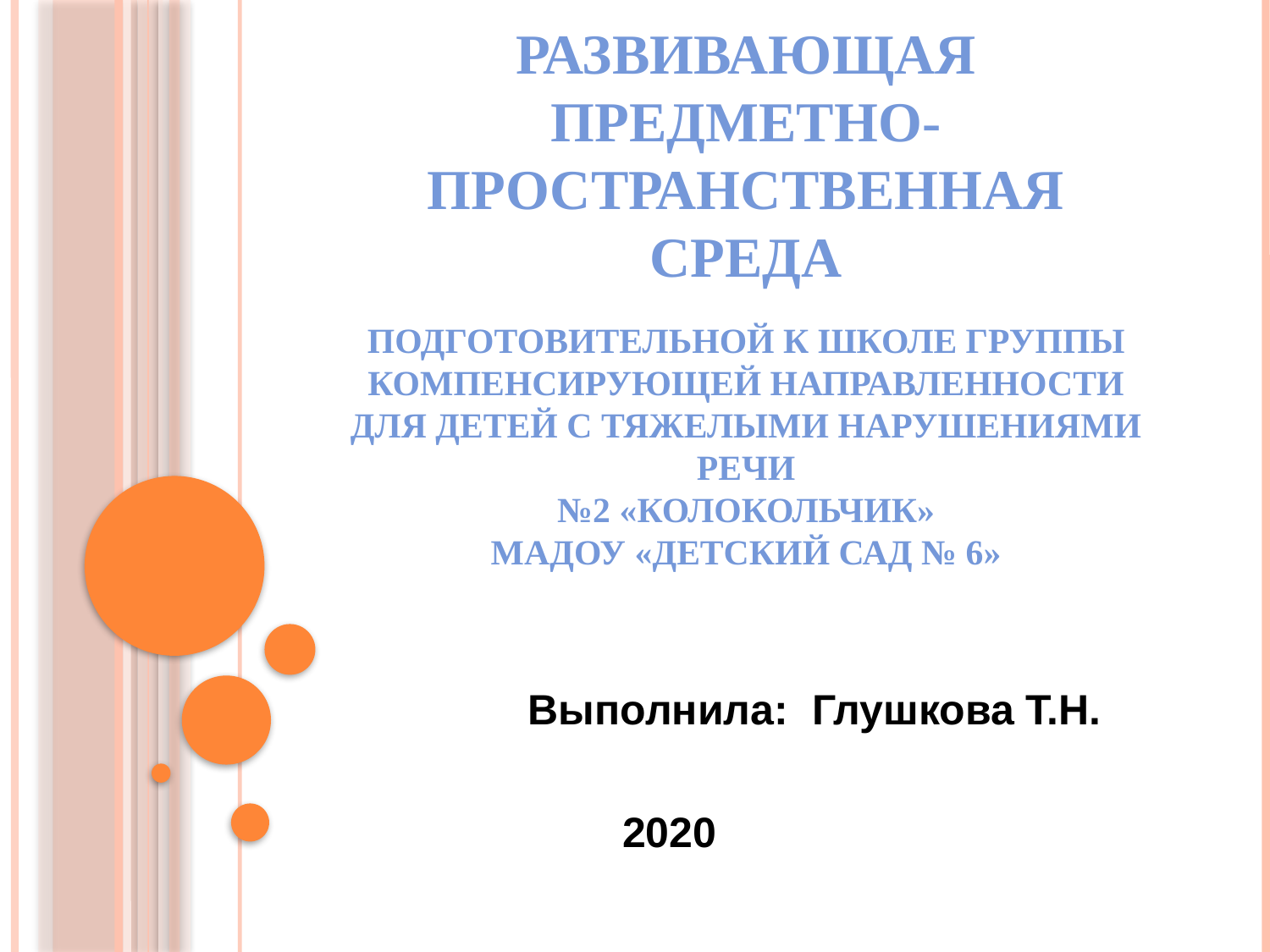

# Муниципальное автономное дошкольное образовательное учреждение «Детский сад № 6» г. Назарово Красноярского края Развивающая предметно-пространственная среда подготовительной к школе группы компенсирующей направленности для детей с тяжелыми нарушениями речи №2 «Колокольчик» МАДОУ «Детский сад № 6»
Выполнила:  Глушкова Т.Н.

2020